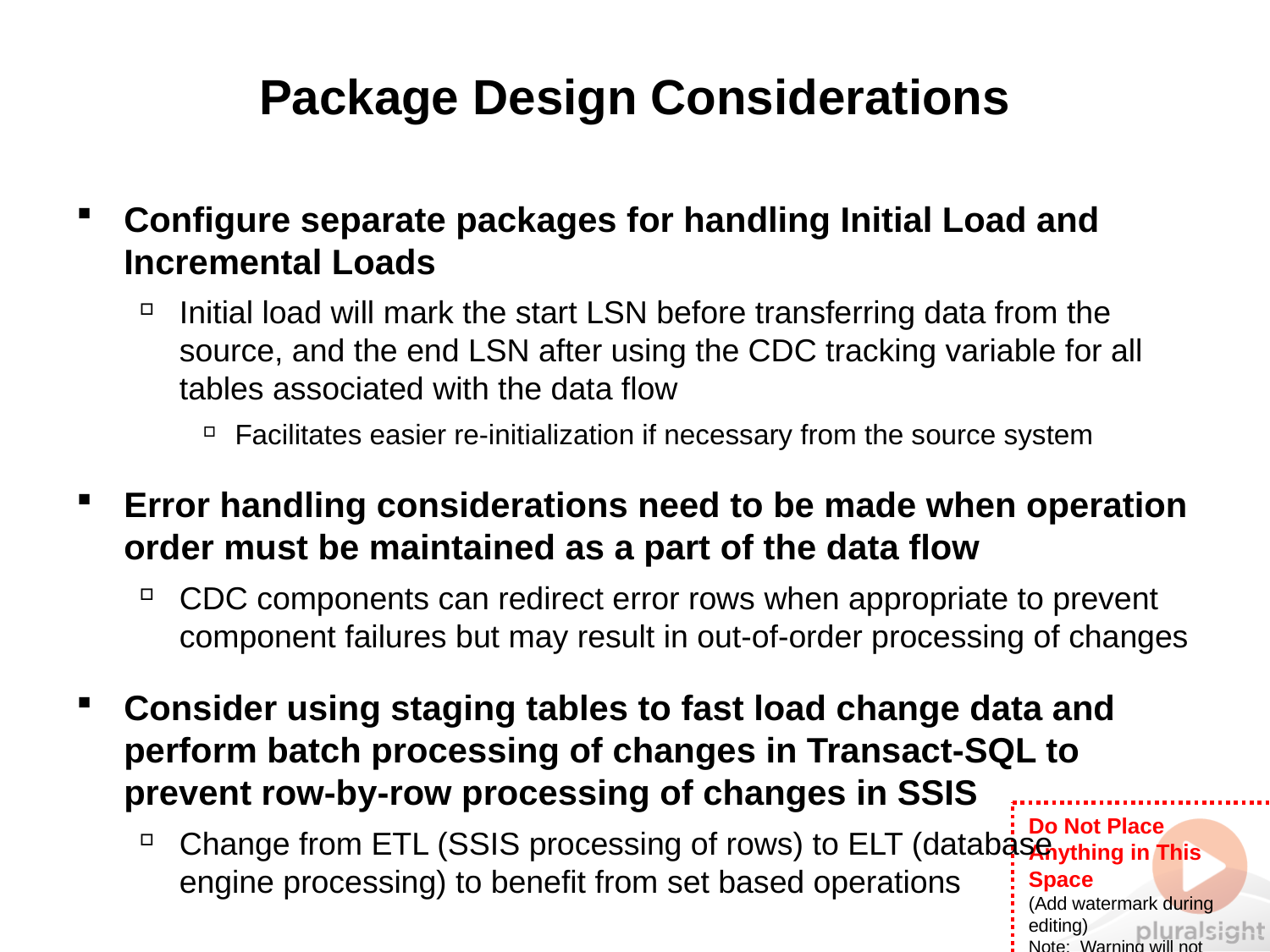

# Package Design Considerations
Configure separate packages for handling Initial Load and Incremental Loads
Initial load will mark the start LSN before transferring data from the source, and the end LSN after using the CDC tracking variable for all tables associated with the data flow
Facilitates easier re-initialization if necessary from the source system
Error handling considerations need to be made when operation order must be maintained as a part of the data flow
CDC components can redirect error rows when appropriate to prevent component failures but may result in out-of-order processing of changes
Consider using staging tables to fast load change data and perform batch processing of changes in Transact-SQL to prevent row-by-row processing of changes in SSIS
Change from ETL (SSIS processing of rows) to ELT (database
engine processing) to benefit from set based operations